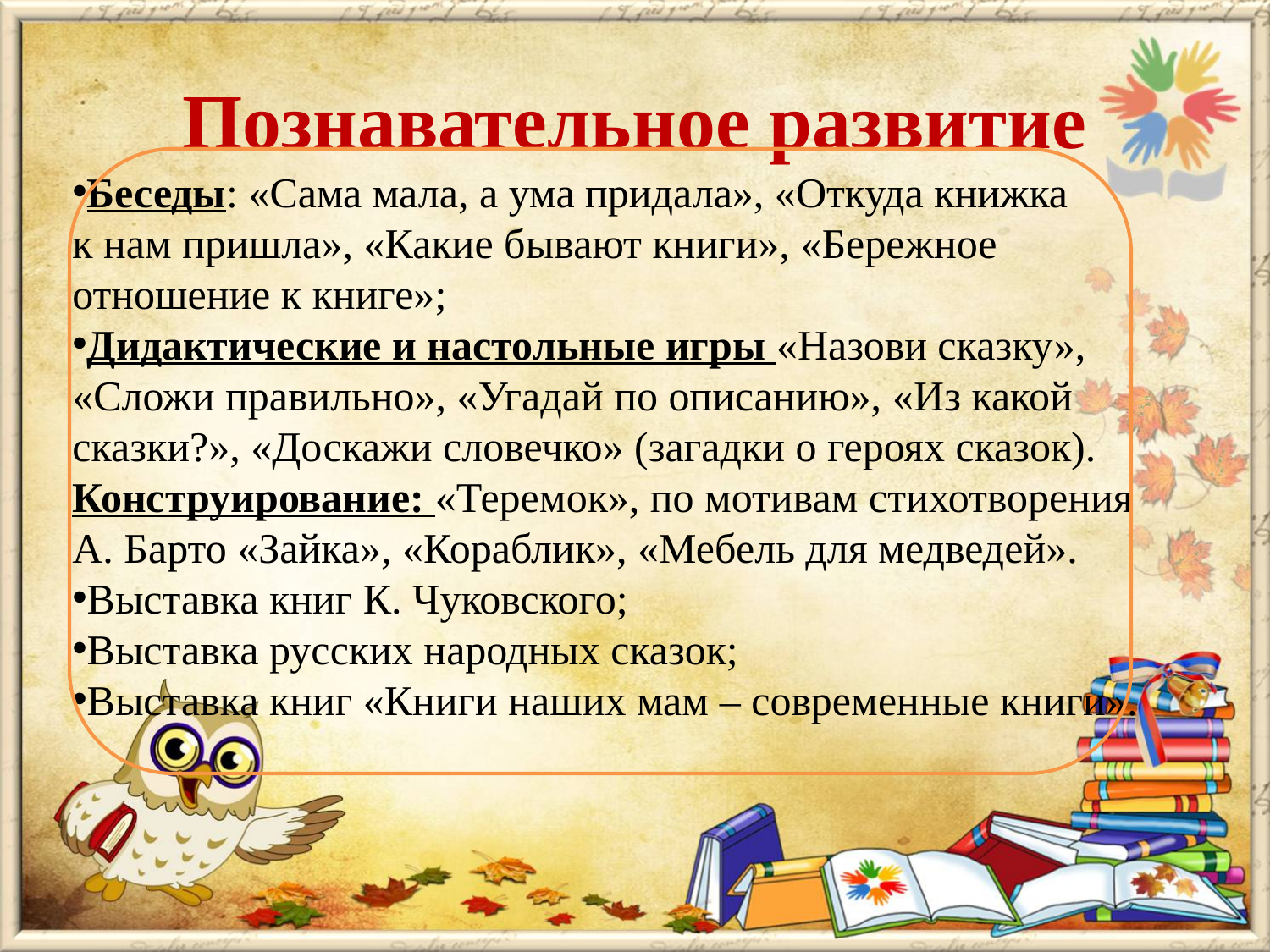

# Познавательное развитие

Беседы: «Сама мала, а ума придала», «Откуда книжка
к нам пришла», «Какие бывают книги», «Бережное отношение к книге»;
Дидактические и настольные игры «Назови сказку»,
«Сложи правильно», «Угадай по описанию», «Из какой сказки?», «Доскажи словечко» (загадки о героях сказок). Конструирование: «Теремок», по мотивам стихотворения
А. Барто «Зайка», «Кораблик», «Мебель для медведей».
Выставка книг К. Чуковского;
Выставка русских народных сказок;
Выставка книг «Книги наших мам – современные книги».